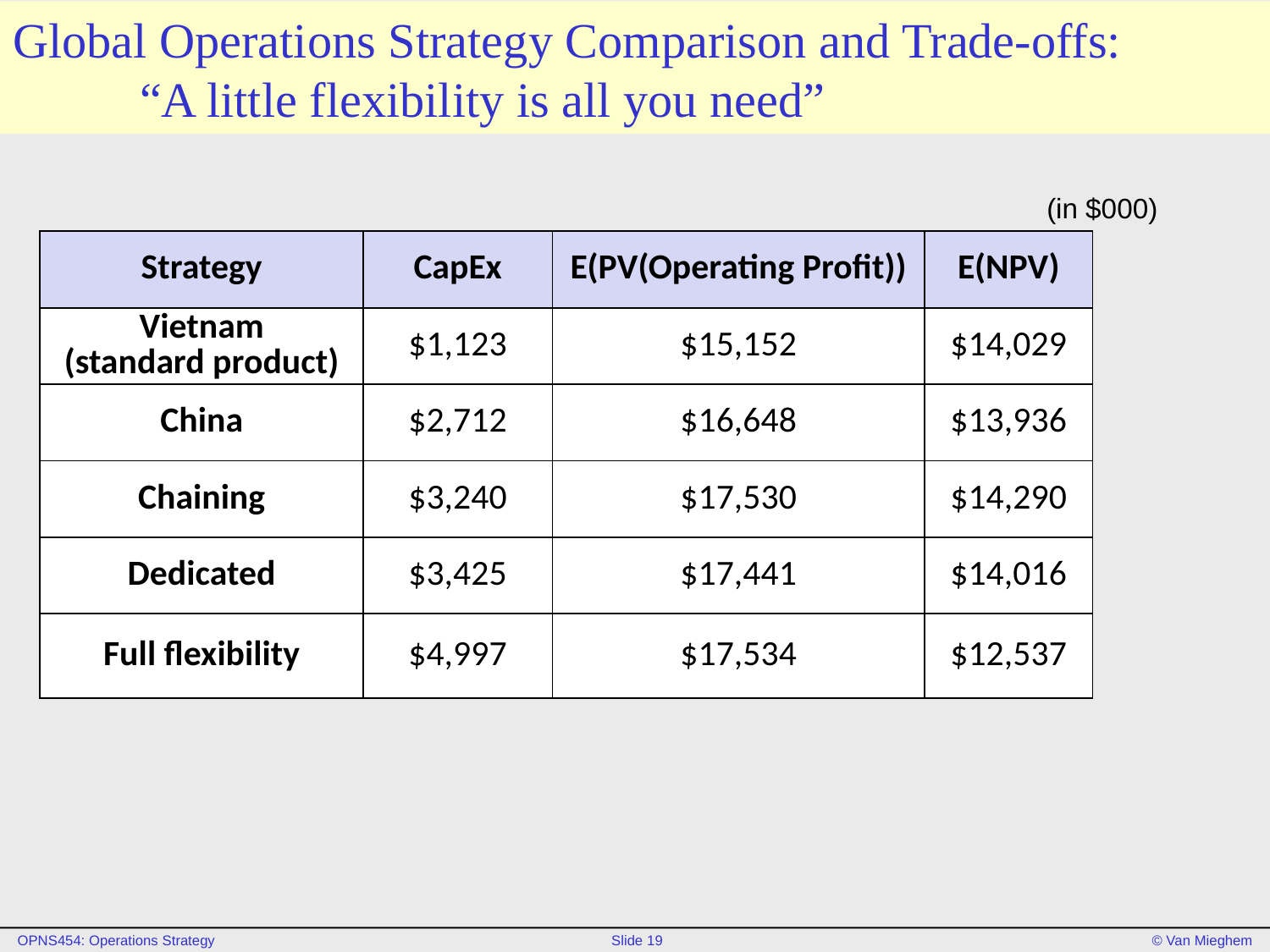

# Global Operations Strategy Comparison and Trade-offs: “A little flexibility is all you need”
(in $000)
| Strategy | CapEx | E(PV(Operating Profit)) | E(NPV) |
| --- | --- | --- | --- |
| Vietnam (standard product) | $1,123 | $15,152 | $14,029 |
| China | $2,712 | $16,648 | $13,936 |
| Chaining | $3,240 | $17,530 | $14,290 |
| Dedicated | $3,425 | $17,441 | $14,016 |
| Full flexibility | $4,997 | $17,534 | $12,537 |